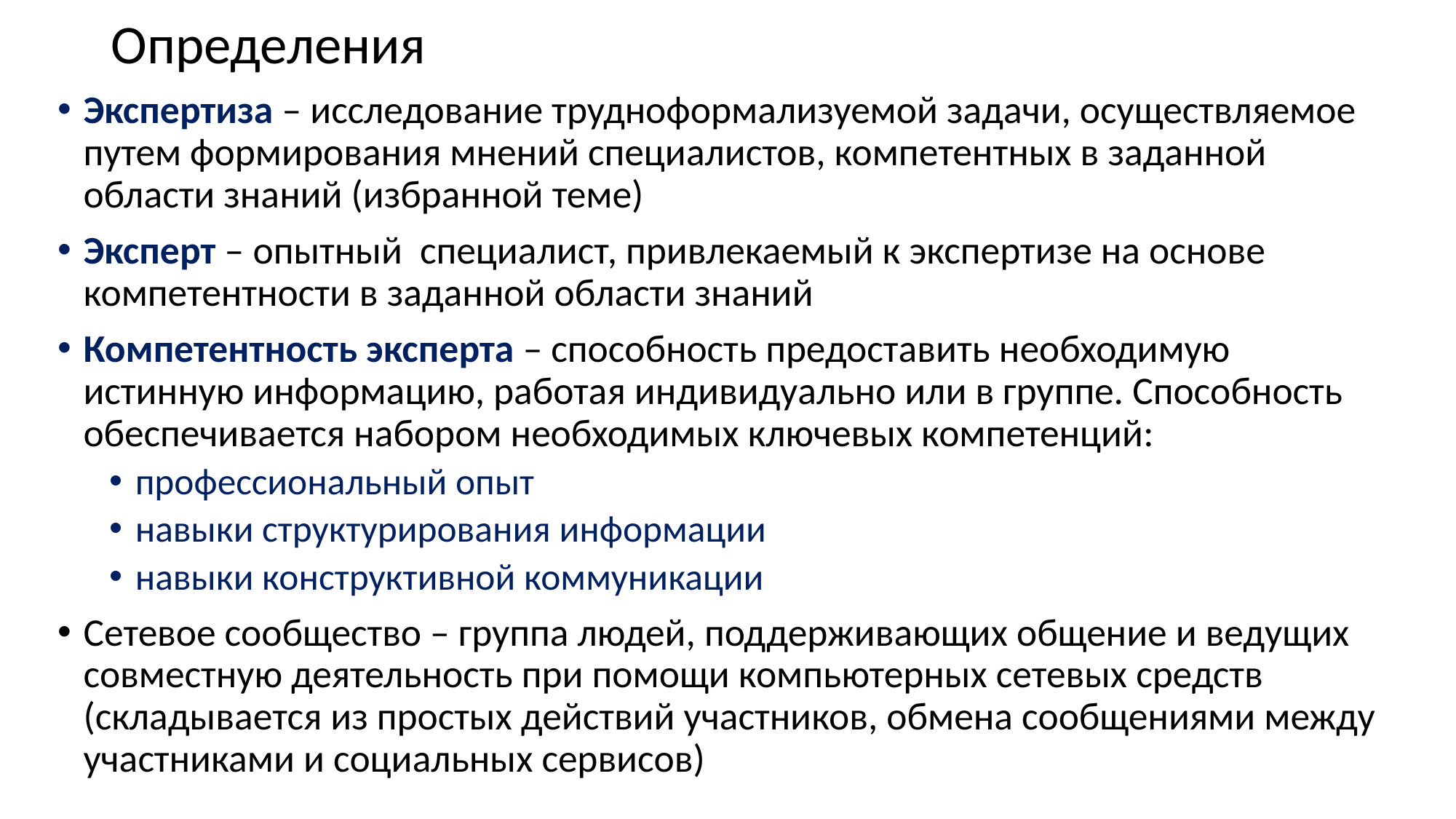

# Определения
Экспертиза – исследование трудноформализуемой задачи, осуществляемое путем формирования мнений специалистов, компетентных в заданной области знаний (избранной теме)
Эксперт – опытный  специалист, привлекаемый к экспертизе на основе компетентности в заданной области знаний
Компетентность эксперта – способность предоставить необходимую истинную информацию, работая индивидуально или в группе. Способность обеспечивается набором необходимых ключевых компетенций:
профессиональный опыт
навыки структурирования информации
навыки конструктивной коммуникации
Сетевое сообщество – группа людей, поддерживающих общение и ведущих совместную деятельность при помощи компьютерных сетевых средств (складывается из простых действий участников, обмена сообщениями между участниками и социальных сервисов)